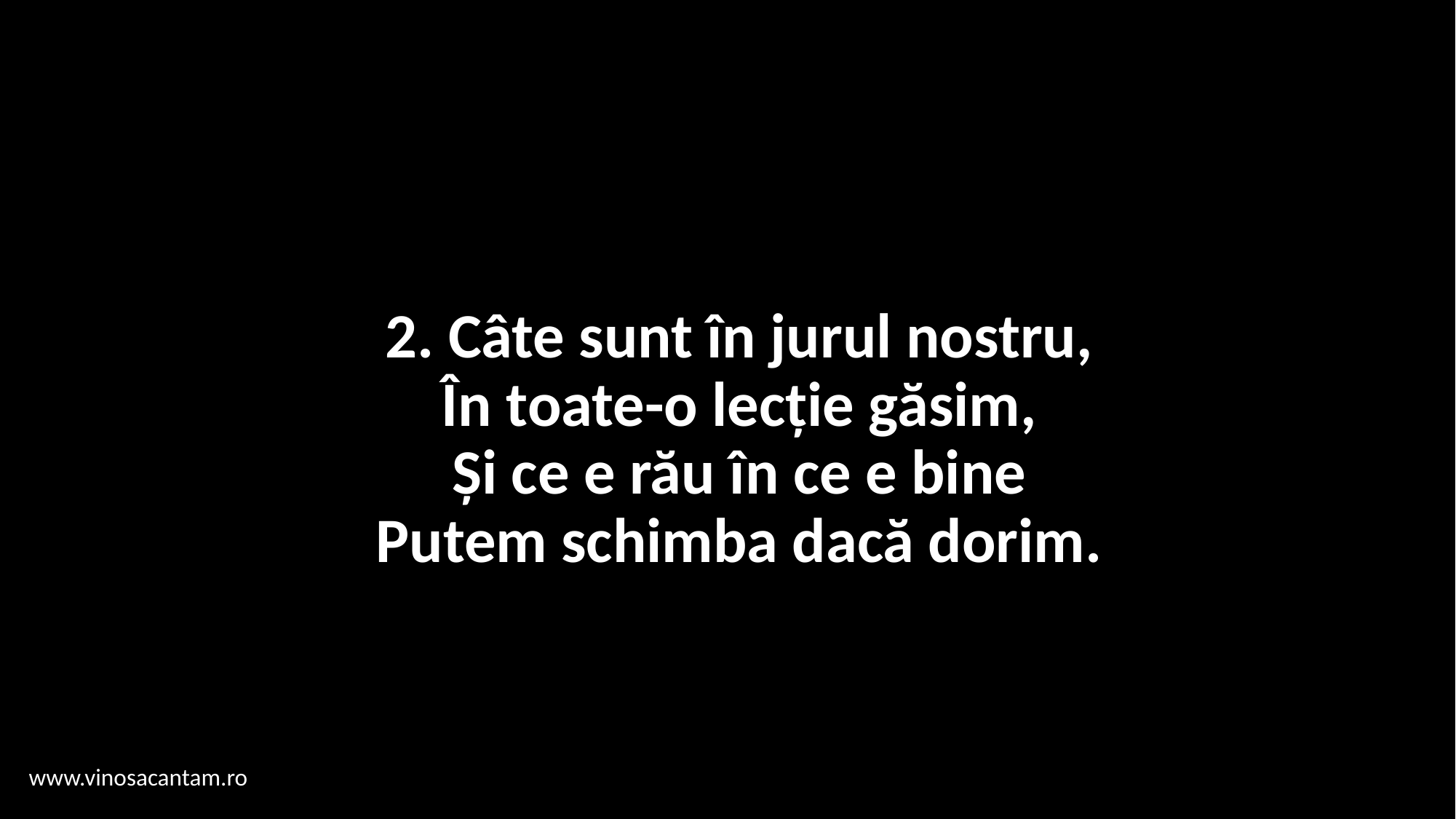

# 2. Câte sunt în jurul nostru, În toate-o lecție găsim, Și ce e rău în ce e bine Putem schimba dacă dorim.
www.vinosacantam.ro